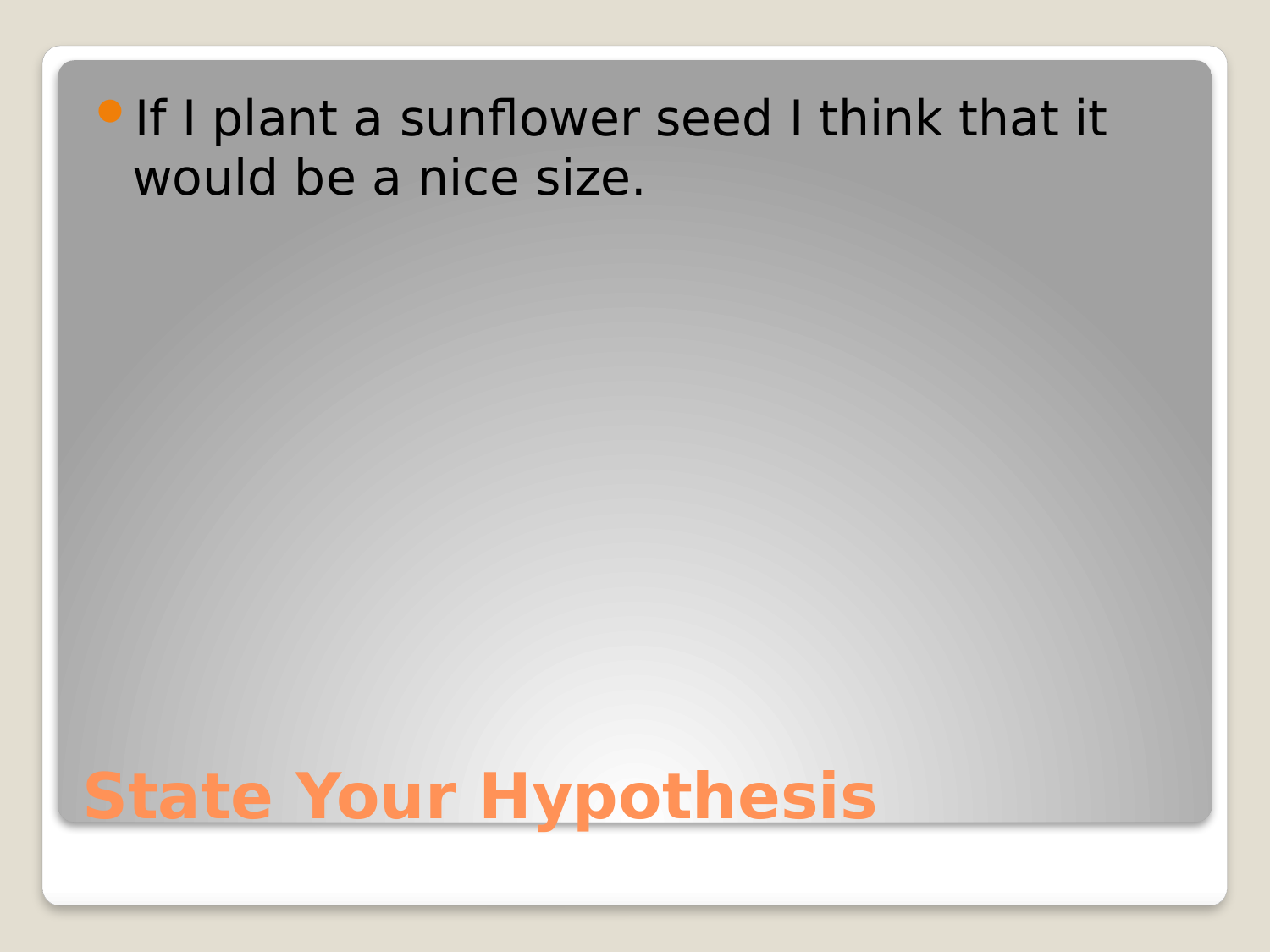

If I plant a sunflower seed I think that it would be a nice size.

# State Your Hypothesis